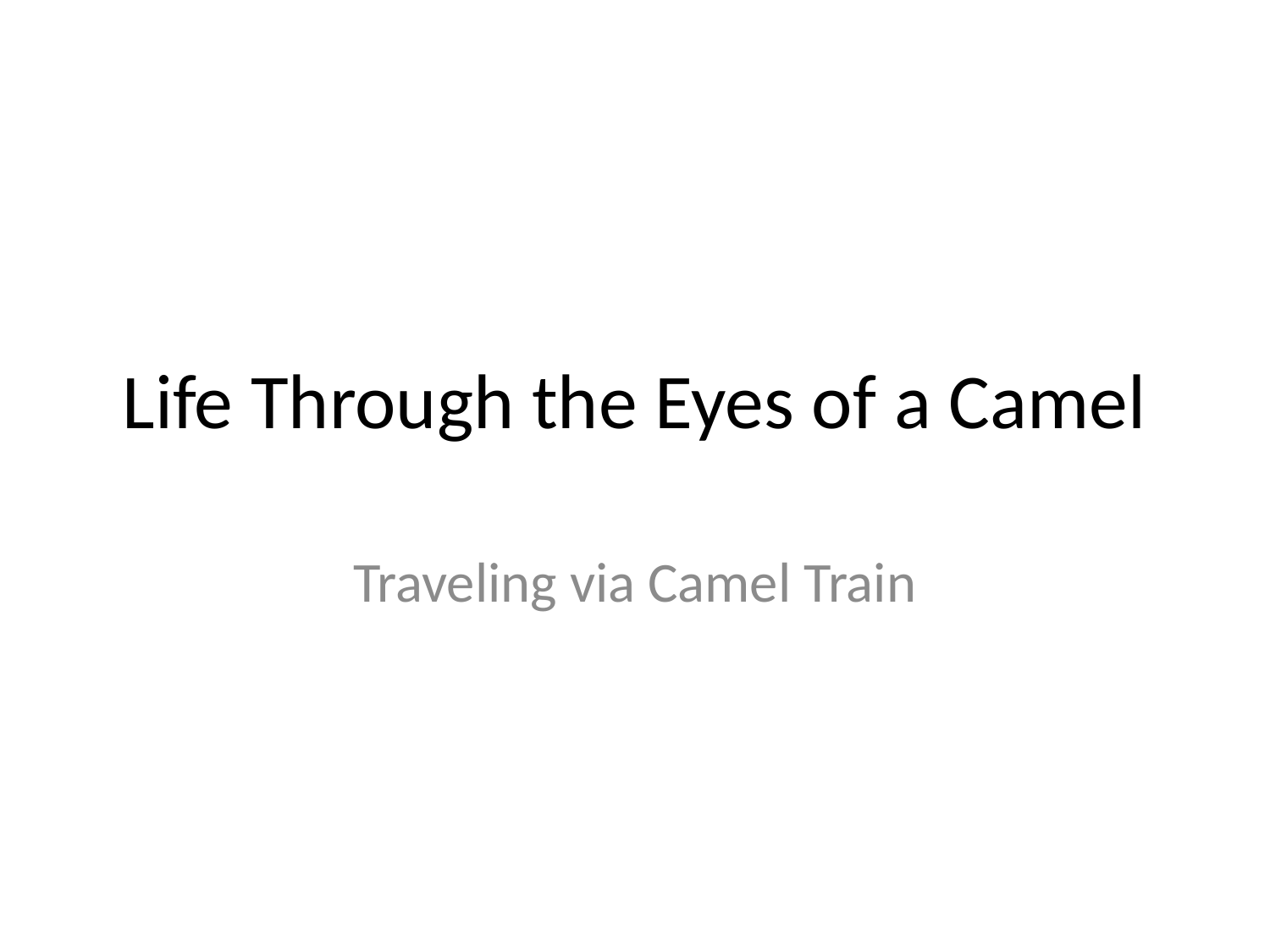

# Life Through the Eyes of a Camel
Traveling via Camel Train